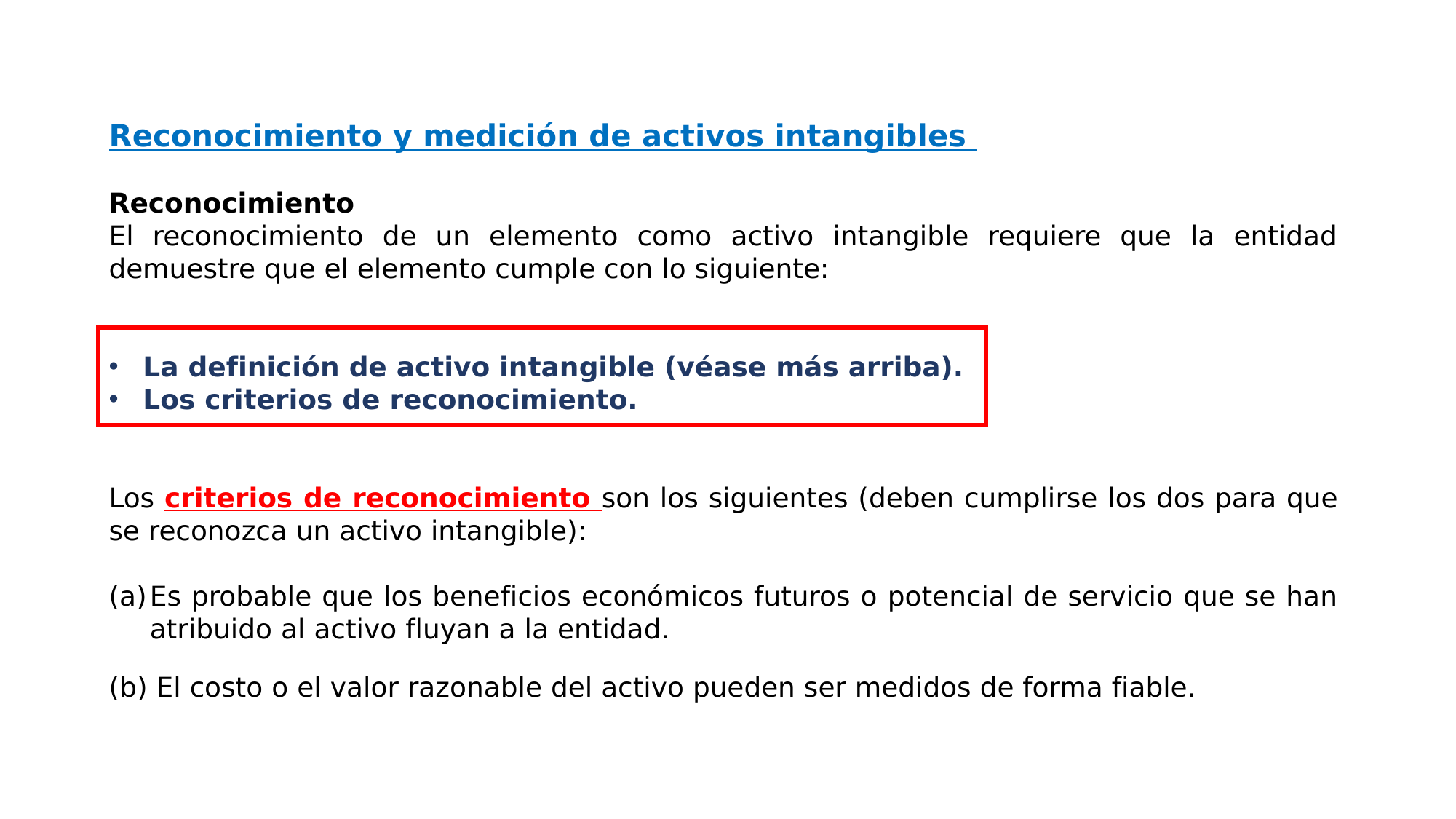

Reconocimiento y medición de activos intangibles

Reconocimiento
El reconocimiento de un elemento como activo intangible requiere que la entidad demuestre que el elemento cumple con lo siguiente:

La definición de activo intangible (véase más arriba).
Los criterios de reconocimiento.

Los criterios de reconocimiento son los siguientes (deben cumplirse los dos para que se reconozca un activo intangible):

Es probable que los beneficios económicos futuros o potencial de servicio que se han atribuido al activo fluyan a la entidad.

(b) El costo o el valor razonable del activo pueden ser medidos de forma fiable.